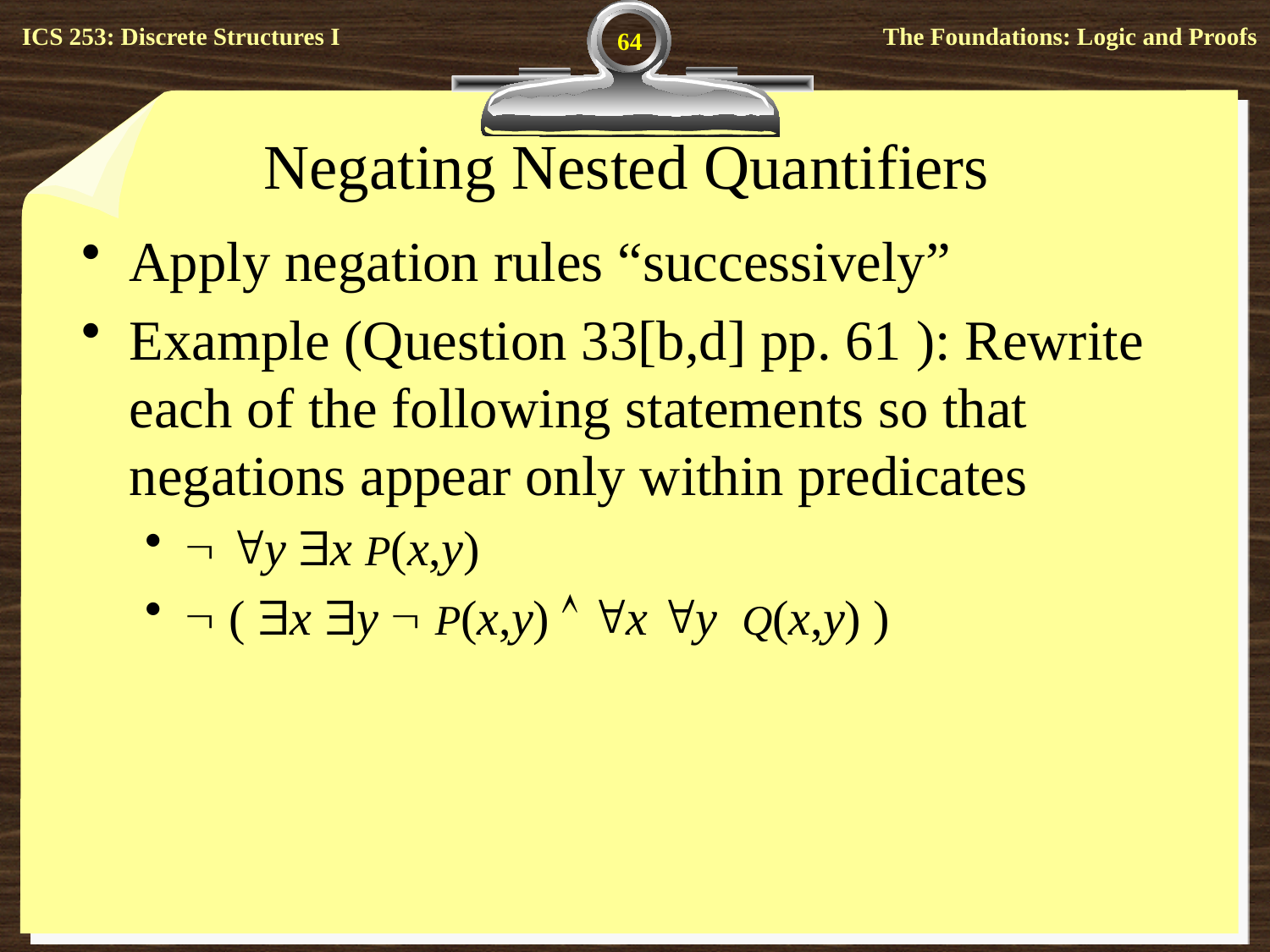

64
# Negating Nested Quantifiers
Apply negation rules “successively”
Example (Question 33[b,d] pp. 61 ): Rewrite each of the following statements so that negations appear only within predicates
¬ ∀y ∃x P(x,y)
¬ ( ∃x ∃y ¬ P(x,y) ∧ ∀x ∀y  Q(x,y) )